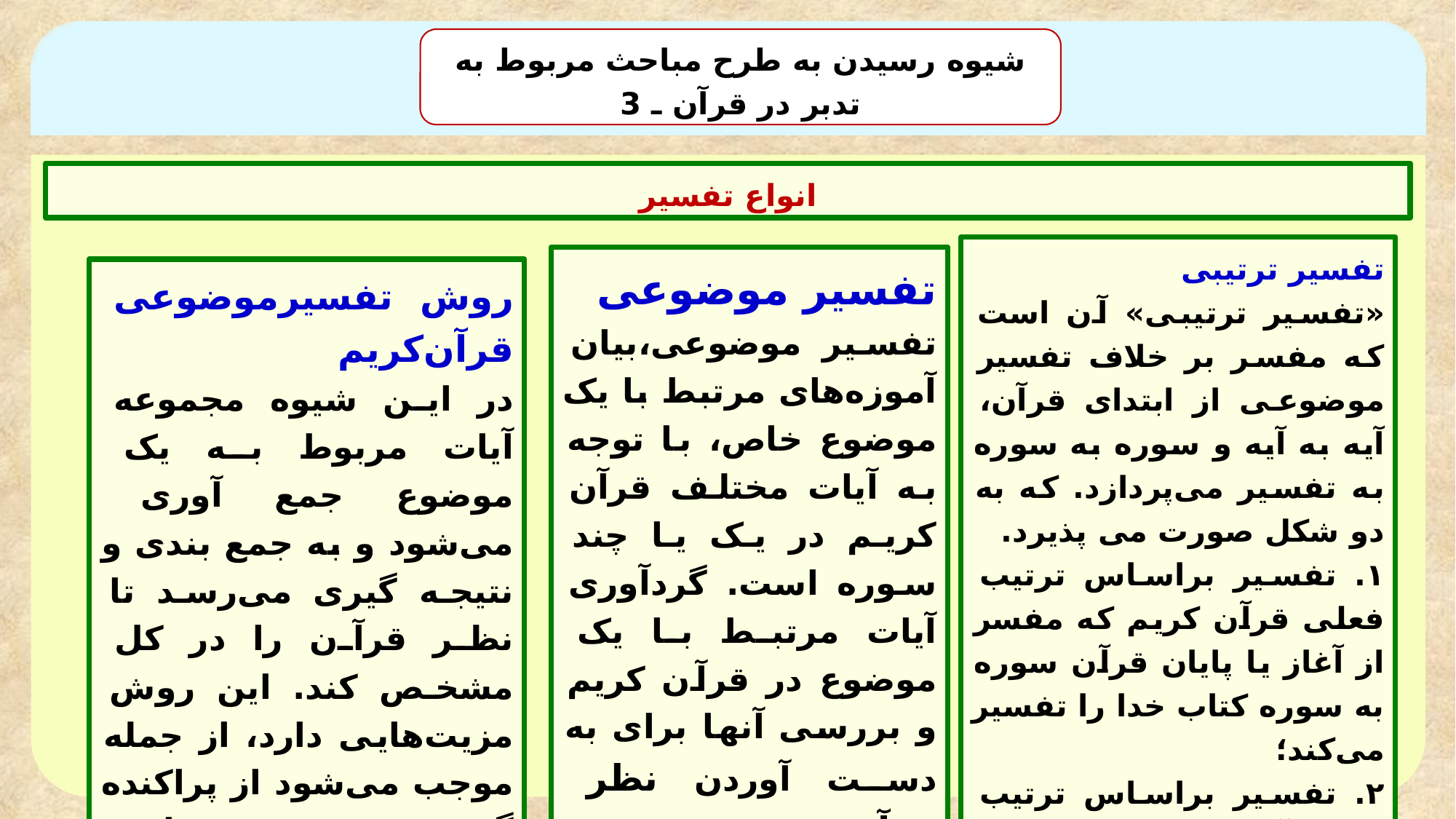

شیوه رسیدن به طرح مباحث مربوط به تدبر در قرآن ـ 3

انواع تفسیر
تفسیر ترتیبی
«تفسیر ترتیبی» آن است که مفسر بر خلاف تفسیر موضوعی از ابتدای قرآن، آیه به آیه و سوره به سوره به تفسیر می‌پردازد. که به دو شکل صورت می پذیرد.
۱. تفسیر براساس ترتیب فعلی قرآن کریم که مفسر از آغاز یا پایان قرآن سوره به سوره کتاب خدا را تفسیر می‌کند؛
۲. تفسیر براساس ترتیب نزول آیات بر پیامبر اکرم صلی‌الله‌علیه‌و‌آله‌وسلّم.
تفسیر موضوعی
تفسیر موضوعی،بیان آموزه‌های مرتبط با یک موضوع خاص، با توجه به آیات مختلف قرآن کریم در یک یا چند سوره است. گردآوری آیات مرتبط با یک موضوع در قرآن کریم و بررسی آنها برای به دست آوردن نظر قرآن نیز تفسیر موضوعی خوانده شده است.
روش تفسیرموضوعی قرآن‌کریم
در این شیوه مجموعه آیات مربوط به یک موضوع جمع آوری می‌شود و به جمع بندی و نتیجه گیری می‌رسد تا نظر قرآن را در کل مشخص کند. این روش مزیت‌هایی دارد، از جمله موجب می‌شود از پراکنده گوئی و جزئی پردازی پرهیز شود، و در نهایت نظر و هدف کلی قرآن در هر موضوع مشخص شود.